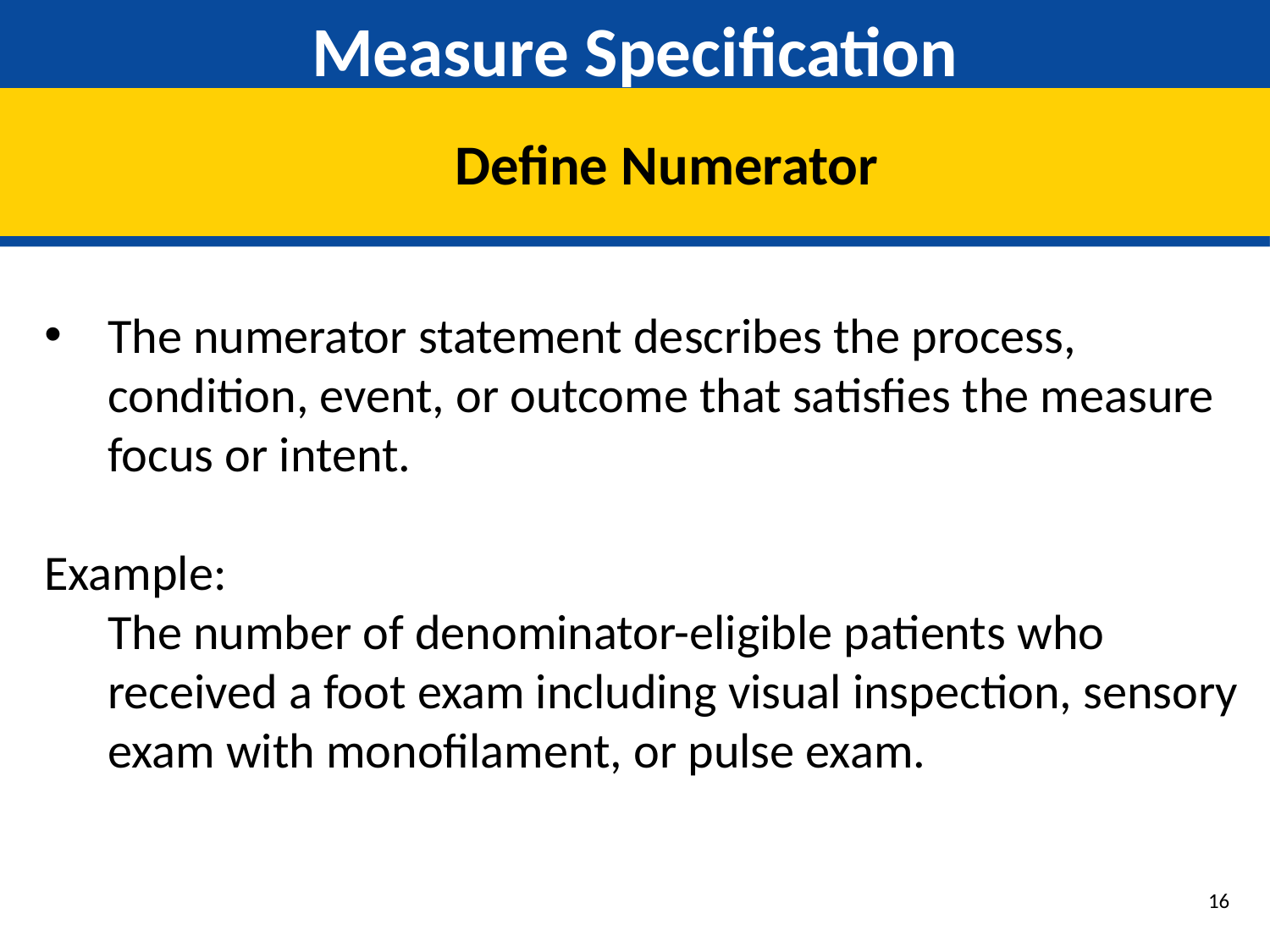

# Measure Specification
Define Numerator
The numerator statement describes the process, condition, event, or outcome that satisfies the measure focus or intent.

Example:
The number of denominator-eligible patients who received a foot exam including visual inspection, sensory exam with monofilament, or pulse exam.